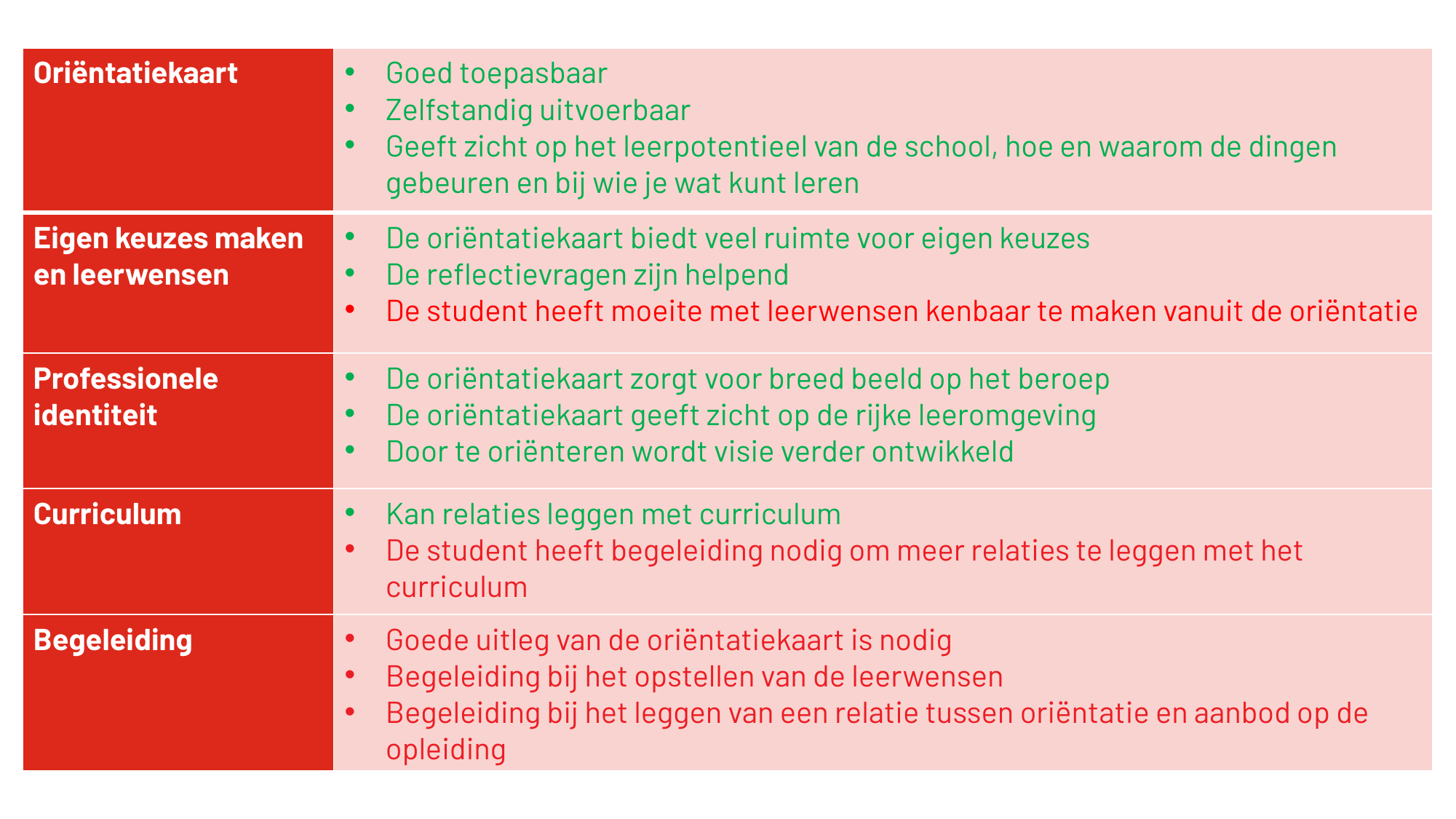

| Oriëntatiekaart | Goed toepasbaar Zelfstandig uitvoerbaar Geeft zicht op het leerpotentieel van de school, hoe en waarom de dingen gebeuren en bij wie je wat kunt leren |
| --- | --- |
| Eigen keuzes maken en leerwensen | De oriëntatiekaart biedt veel ruimte voor eigen keuzes De reflectievragen zijn helpend De student heeft moeite met leerwensen kenbaar te maken vanuit de oriëntatie |
| Professionele identiteit | De oriëntatiekaart zorgt voor breed beeld op het beroep De oriëntatiekaart geeft zicht op de rijke leeromgeving Door te oriënteren wordt visie verder ontwikkeld |
| Curriculum | Kan relaties leggen met curriculum De student heeft begeleiding nodig om meer relaties te leggen met het curriculum |
| Begeleiding | Goede uitleg van de oriëntatiekaart is nodig Begeleiding bij het opstellen van de leerwensen Begeleiding bij het leggen van een relatie tussen oriëntatie en aanbod op de opleiding |